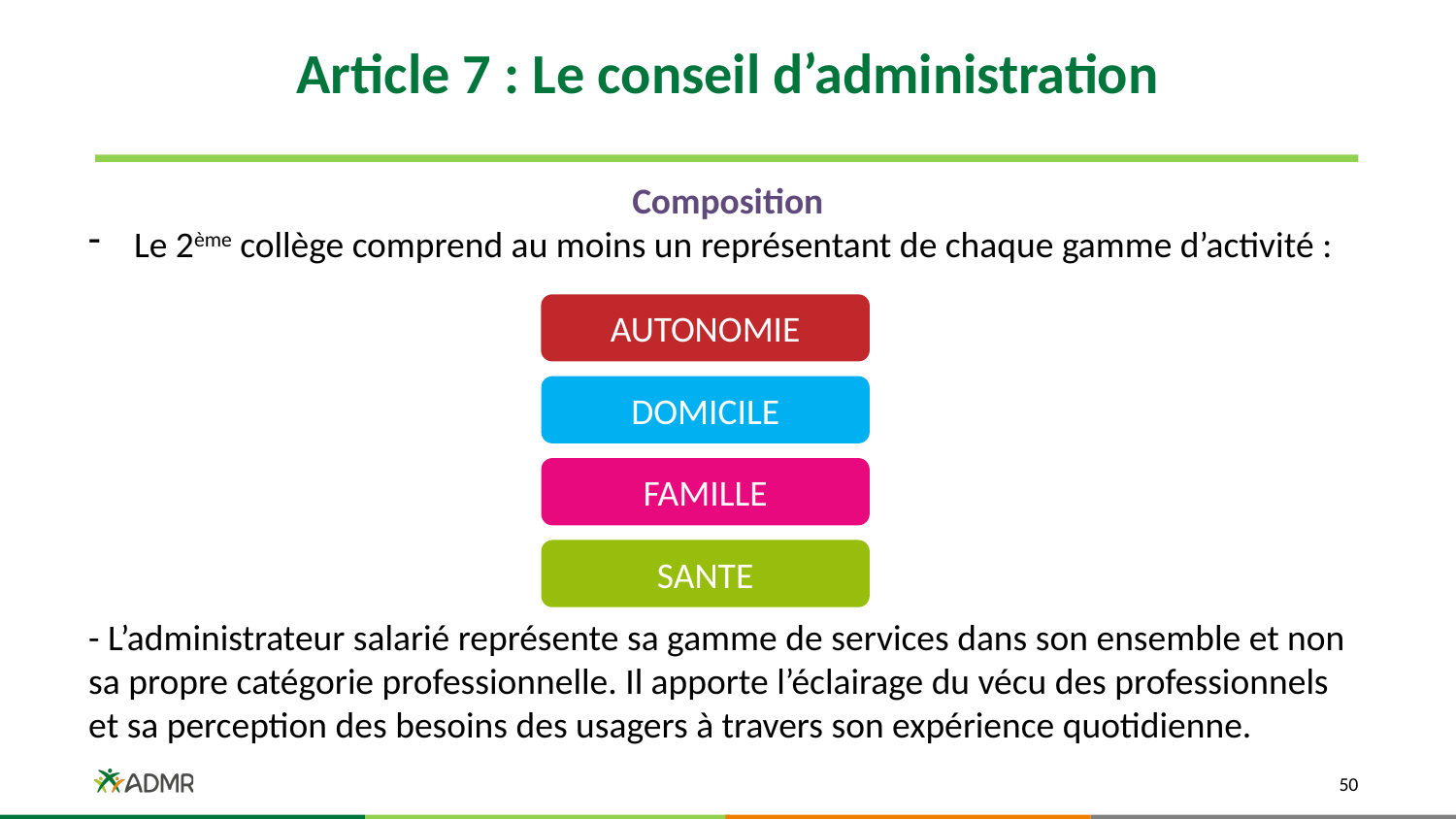

# Article 7 : Le conseil d’administration
Composition
Le 2ème collège comprend au moins un représentant de chaque gamme d’activité :

- L’administrateur salarié représente sa gamme de services dans son ensemble et non sa propre catégorie professionnelle. Il apporte l’éclairage du vécu des professionnels et sa perception des besoins des usagers à travers son expérience quotidienne.

AUTONOMIE
DOMICILE
FAMILLE
SANTE